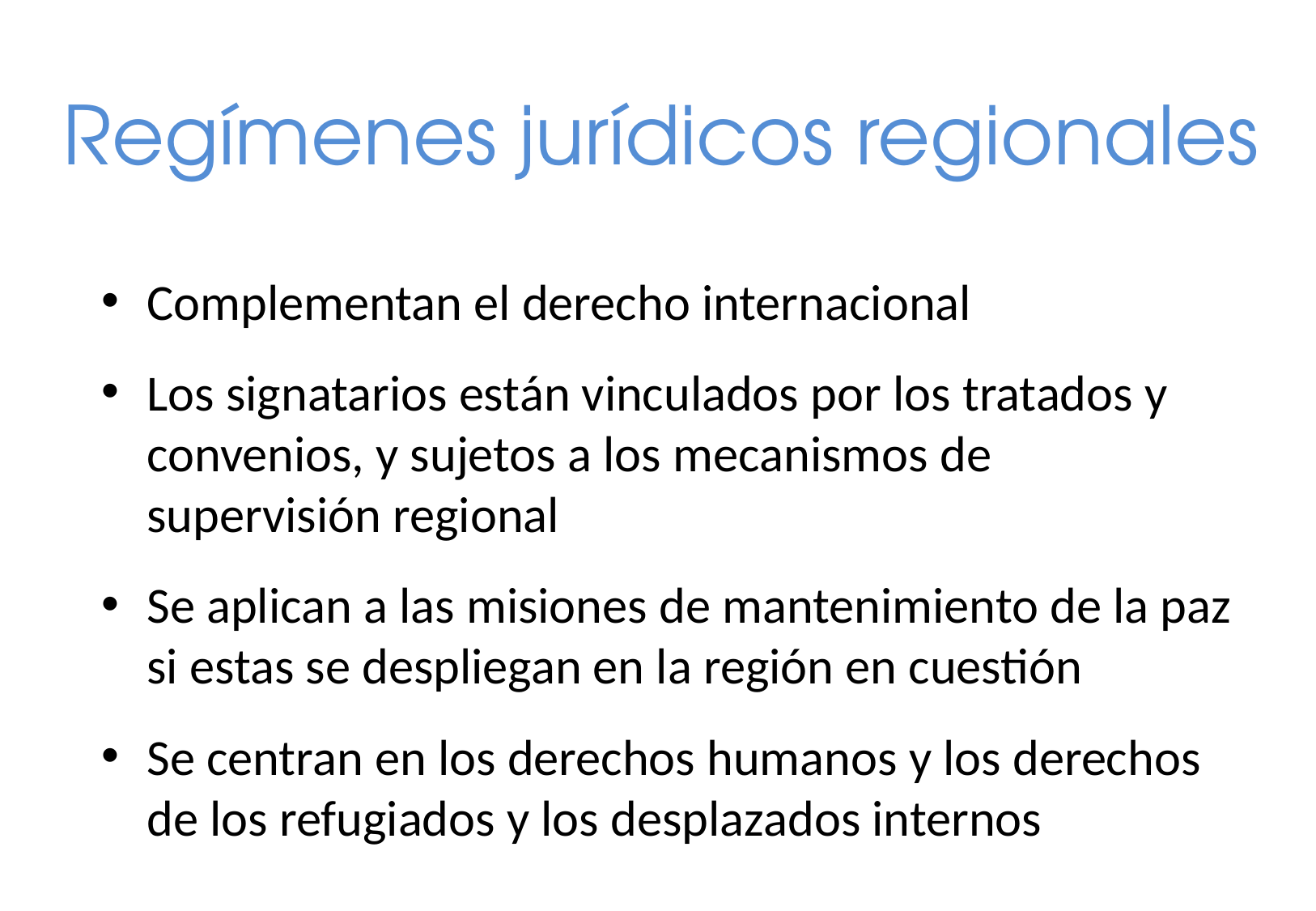

Regímenes jurídicos regionales
Complementan el derecho internacional
Los signatarios están vinculados por los tratados y convenios, y sujetos a los mecanismos de supervisión regional
Se aplican a las misiones de mantenimiento de la paz si estas se despliegan en la región en cuestión
Se centran en los derechos humanos y los derechos de los refugiados y los desplazados internos